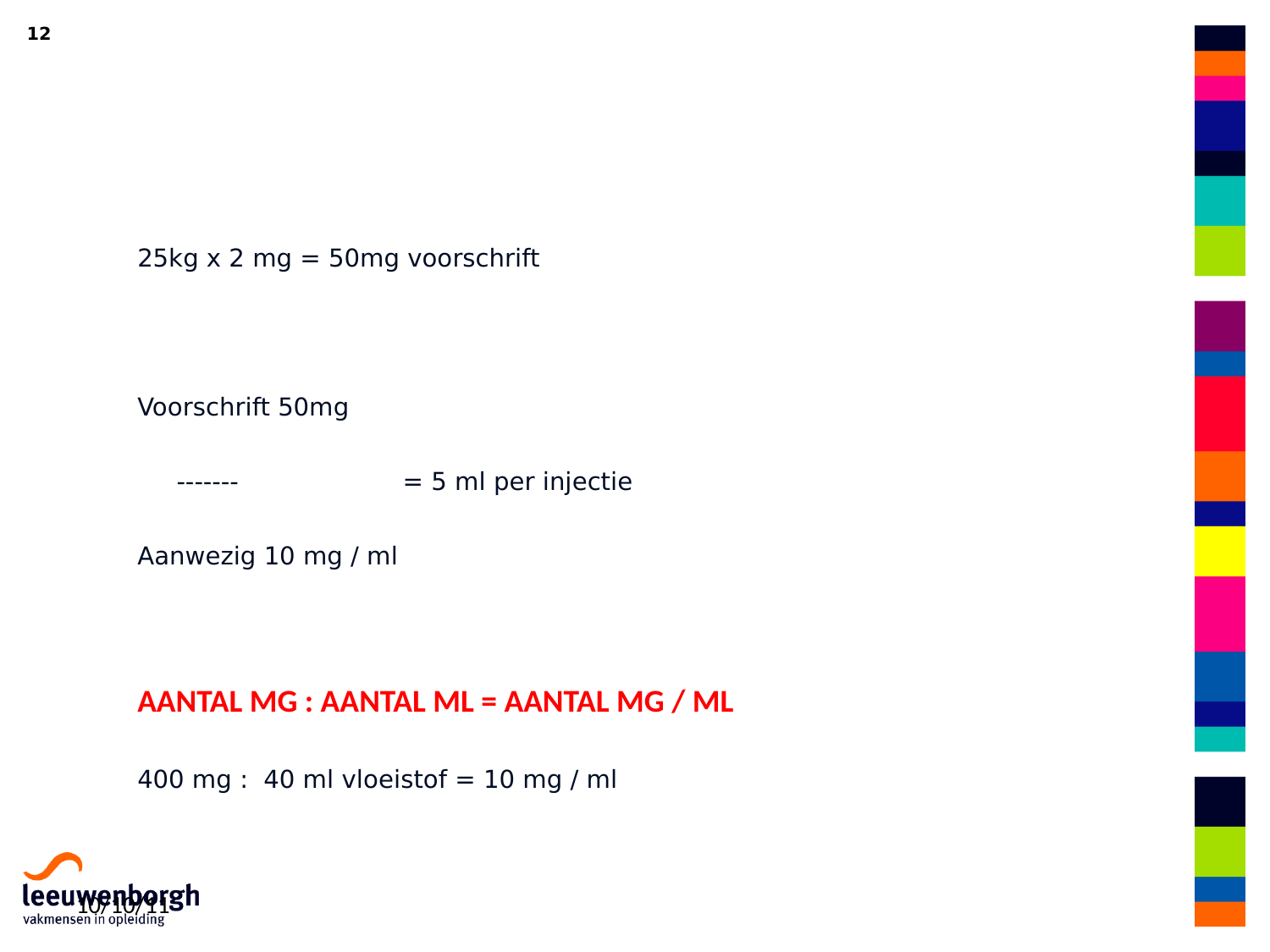

25kg x 2 mg = 50mg voorschrift

Voorschrift 50mg
     -------                     = 5 ml per injectie
Aanwezig 10 mg / ml

Aantal mg : aantal ML = aantal MG / ML
400 mg :  40 ml vloeistof = 10 mg / ml
10/10/11